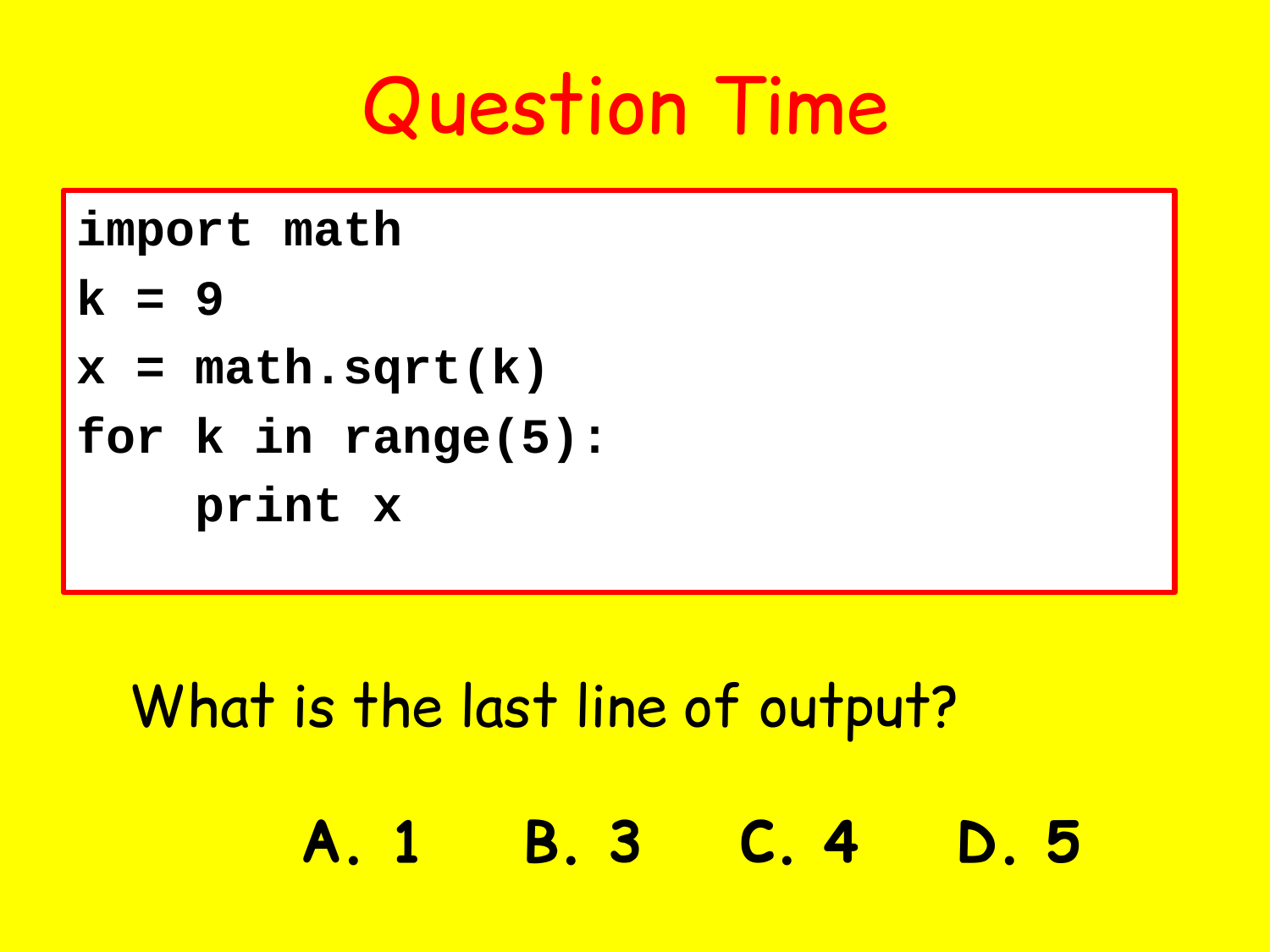

# Question Time
import math
k = 9
x = math.sqrt(k)
for k in range(5):
    print x

What is the last line of output?

       A. 1    B. 3    C. 4    D. 5